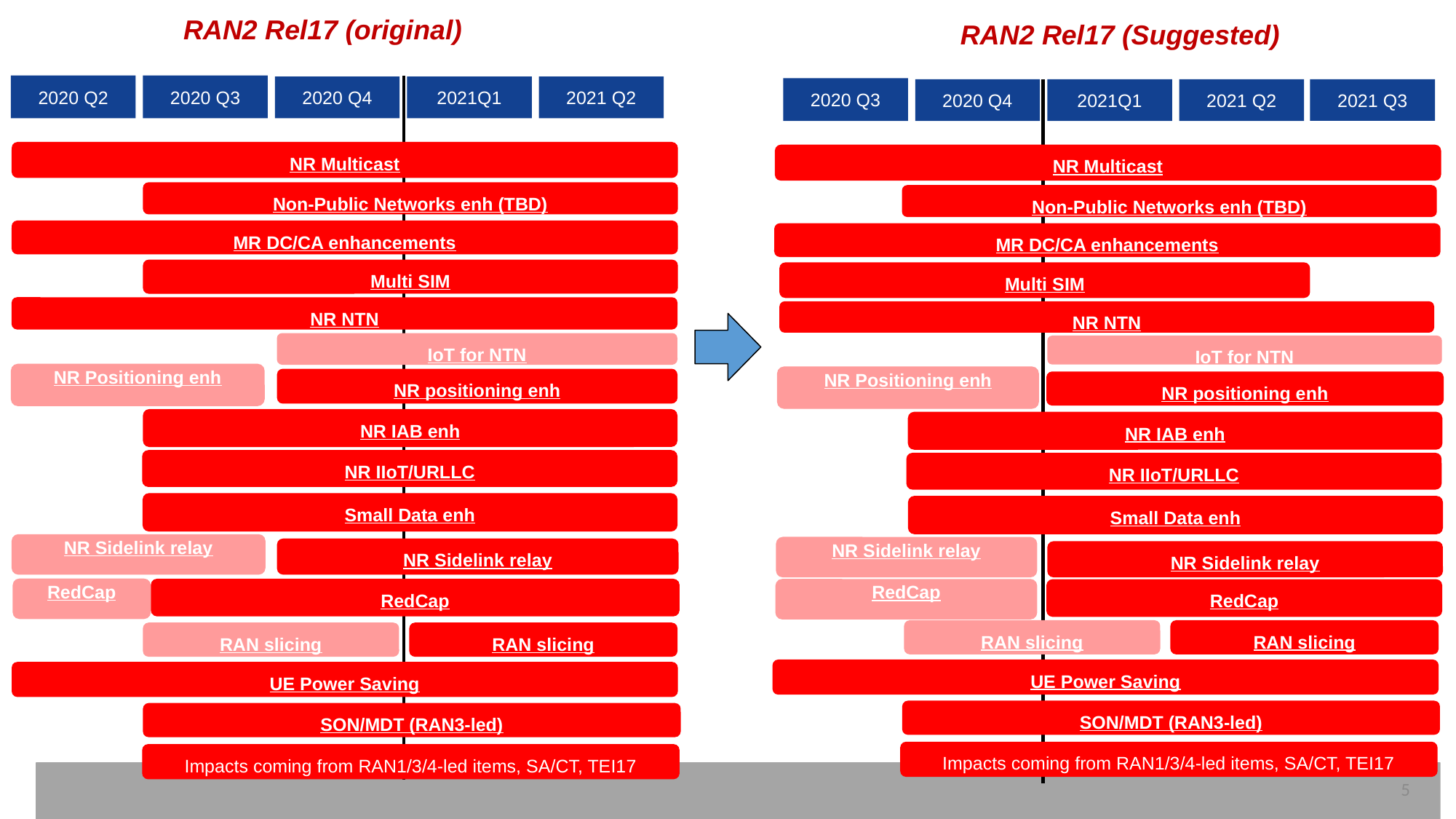

RAN2 Rel17 (original)
RAN2 Rel17 (Suggested)
2020 Q3
2020 Q2
2020 Q4
2021Q1
2021 Q2
2020 Q3
2021 Q3
2020 Q4
2021Q1
2021 Q2
NR Multicast
NR Multicast
Non-Public Networks enh (TBD)
Non-Public Networks enh (TBD)
MR DC/CA enhancements
MR DC/CA enhancements
Multi SIM
Multi SIM
NR NTN
NR NTN

IoT for NTN
IoT for NTN
NR Positioning enh
NR Positioning enh
NR positioning enh
NR positioning enh
NR IAB enh
NR IAB enh
NR IIoT/URLLC
NR IIoT/URLLC
Small Data enh
Small Data enh
NR Sidelink relay
NR Sidelink relay
NR Sidelink relay
NR Sidelink relay
RedCap
RedCap
RedCap
RedCap
RAN slicing
RAN slicing
RAN slicing
RAN slicing
UE Power Saving
UE Power Saving
SON/MDT (RAN3-led)
SON/MDT (RAN3-led)
Impacts coming from RAN1/3/4-led items, SA/CT, TEI17
Impacts coming from RAN1/3/4-led items, SA/CT, TEI17
5